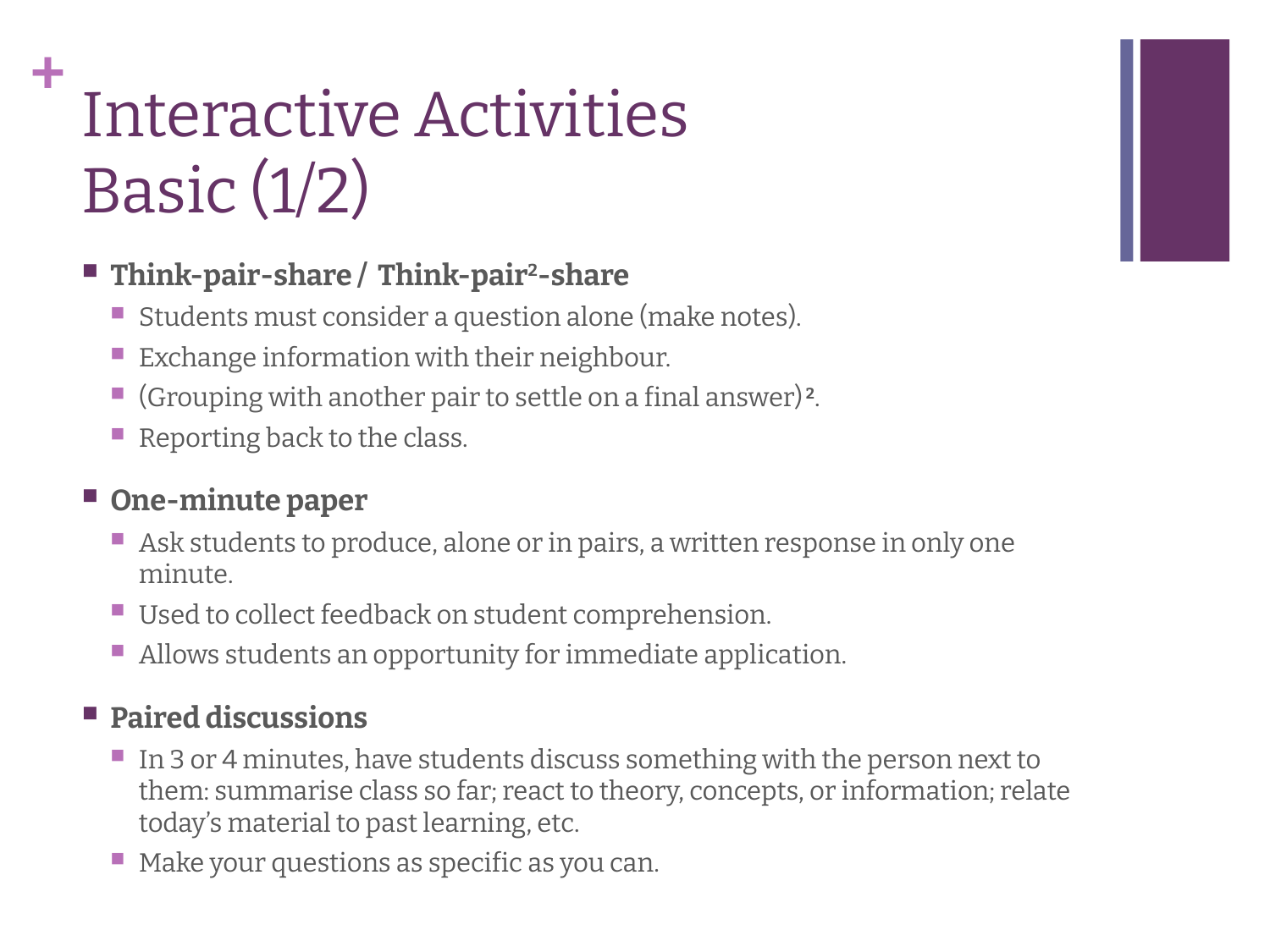

# Interactive Activities Basic (1/2)
Think-pair-share /  Think-pair2-share
Students must consider a question alone (make notes).
Exchange information with their neighbour.
(Grouping with another pair to settle on a final answer) 2.
Reporting back to the class.
One-minute paper
Ask students to produce, alone or in pairs, a written response in only one minute.
Used to collect feedback on student comprehension.
Allows students an opportunity for immediate application.
Paired discussions
In 3 or 4 minutes, have students discuss something with the person next to them: summarise class so far; react to theory, concepts, or information; relate today’s material to past learning, etc.
Make your questions as specific as you can.